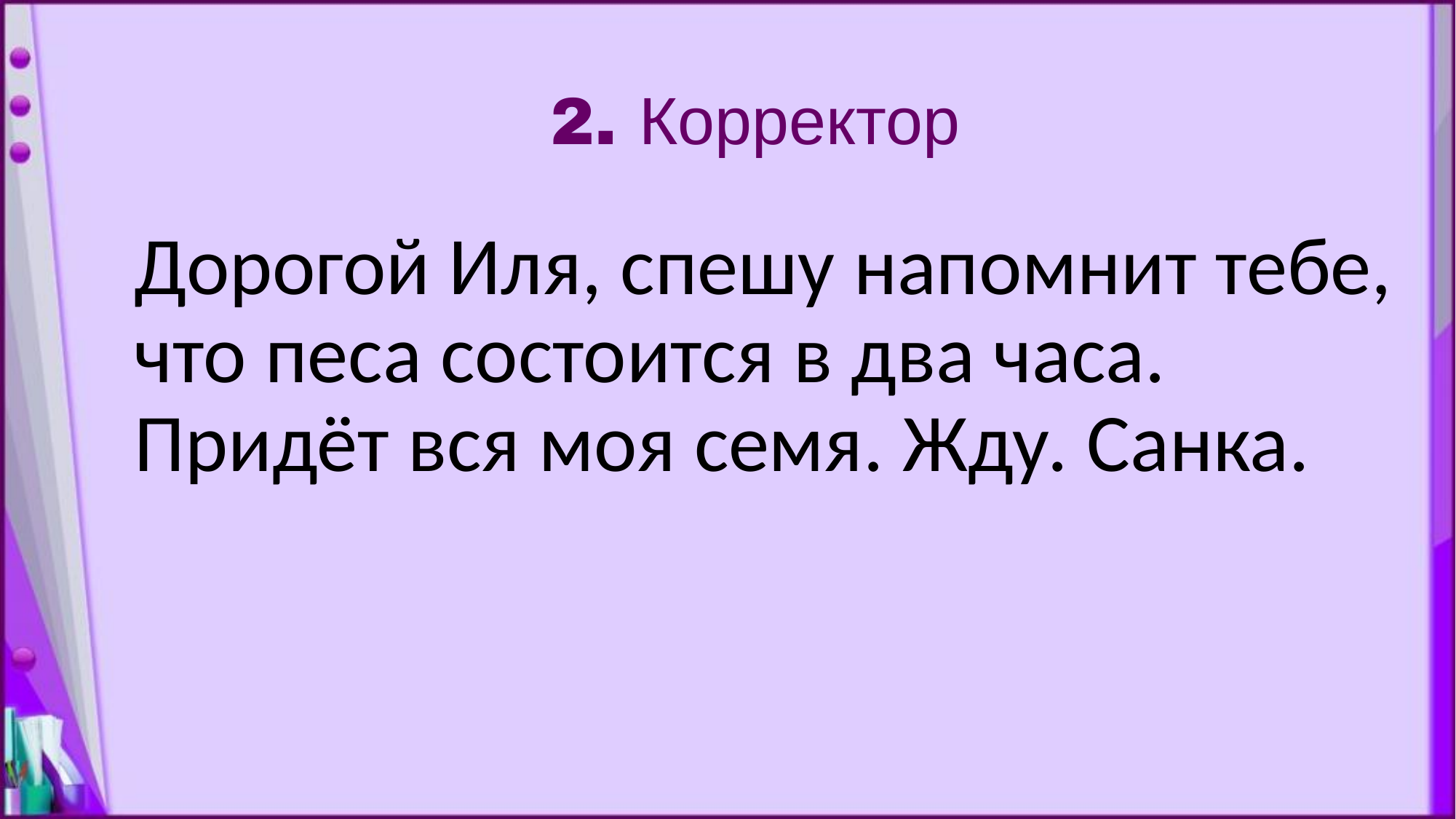

# 2. Корректор
Дорогой Иля, спешу напомнит тебе, что песа состоится в два часа. Придёт вся моя семя. Жду. Санка.